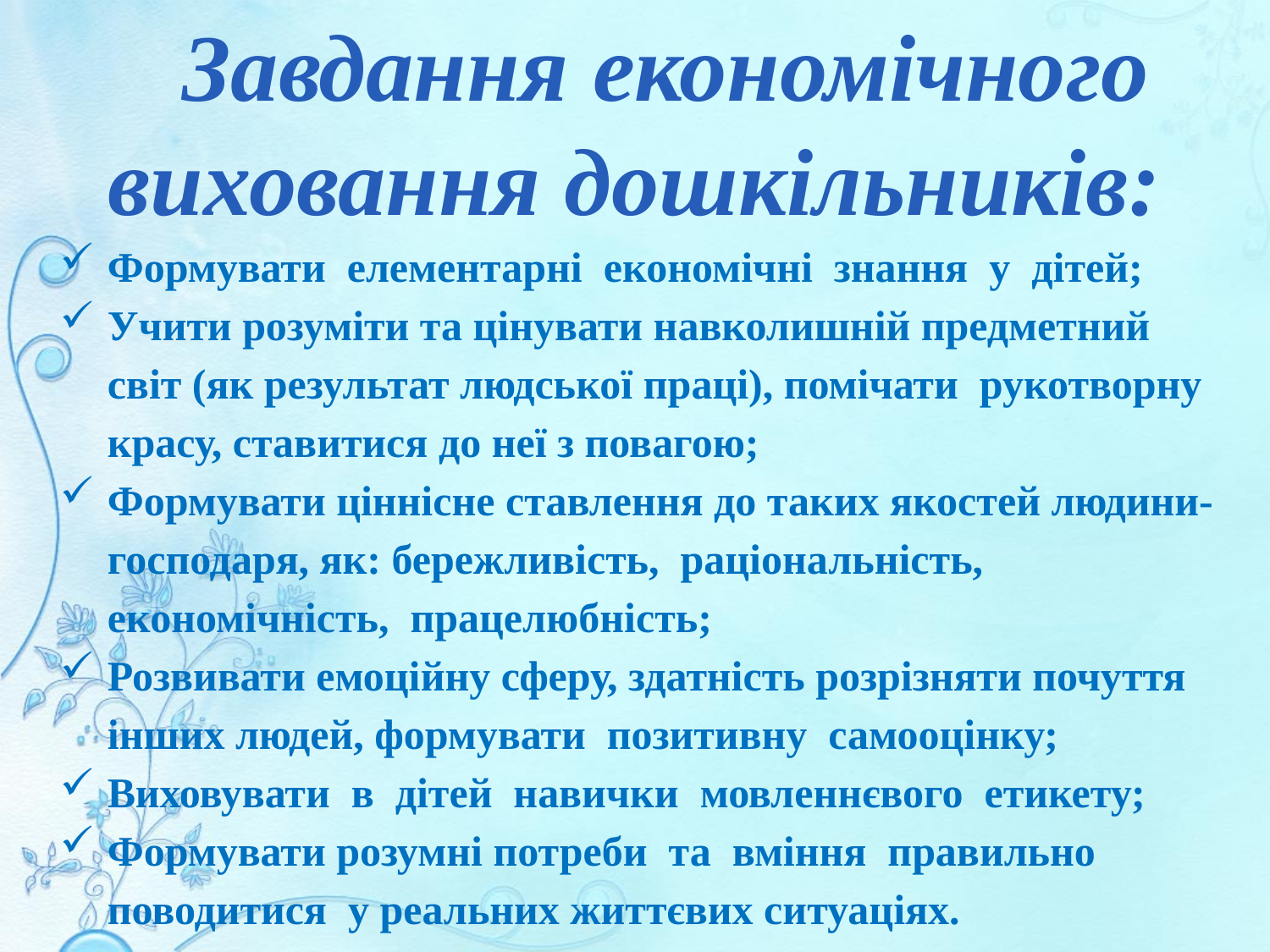

Завдання економічного виховання дошкільників:
Формувати  елементарні  економічні  знання  у  дітей;
Учити розуміти та цінувати навколишній предметний світ (як результат людської праці), помічати  рукотворну красу, ставитися до неї з повагою;
Формувати ціннісне ставлення до таких якостей людини-господаря, як: бережливість,  раціональність,  економічність,  працелюбність;
Розвивати емоційну сферу, здатність розрізняти почуття інших людей, формувати  позитивну  самооцінку;
Виховувати  в  дітей  навички  мовленнєвого  етикету;
Формувати розумні потреби  та  вміння  правильно  поводитися  у реальних життєвих ситуаціях.